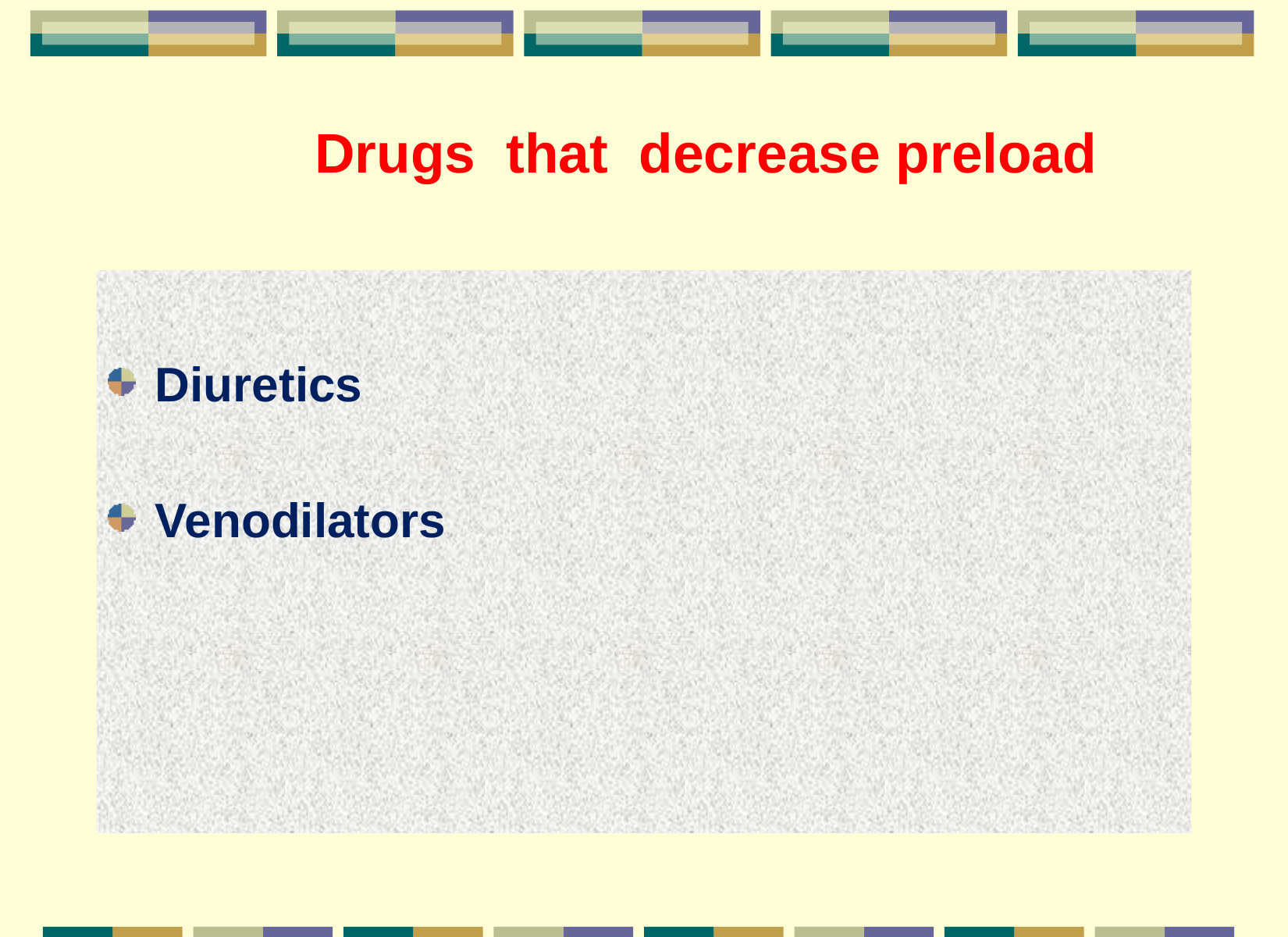

# Drugs  that  decrease preload

Diuretics

Venodilators